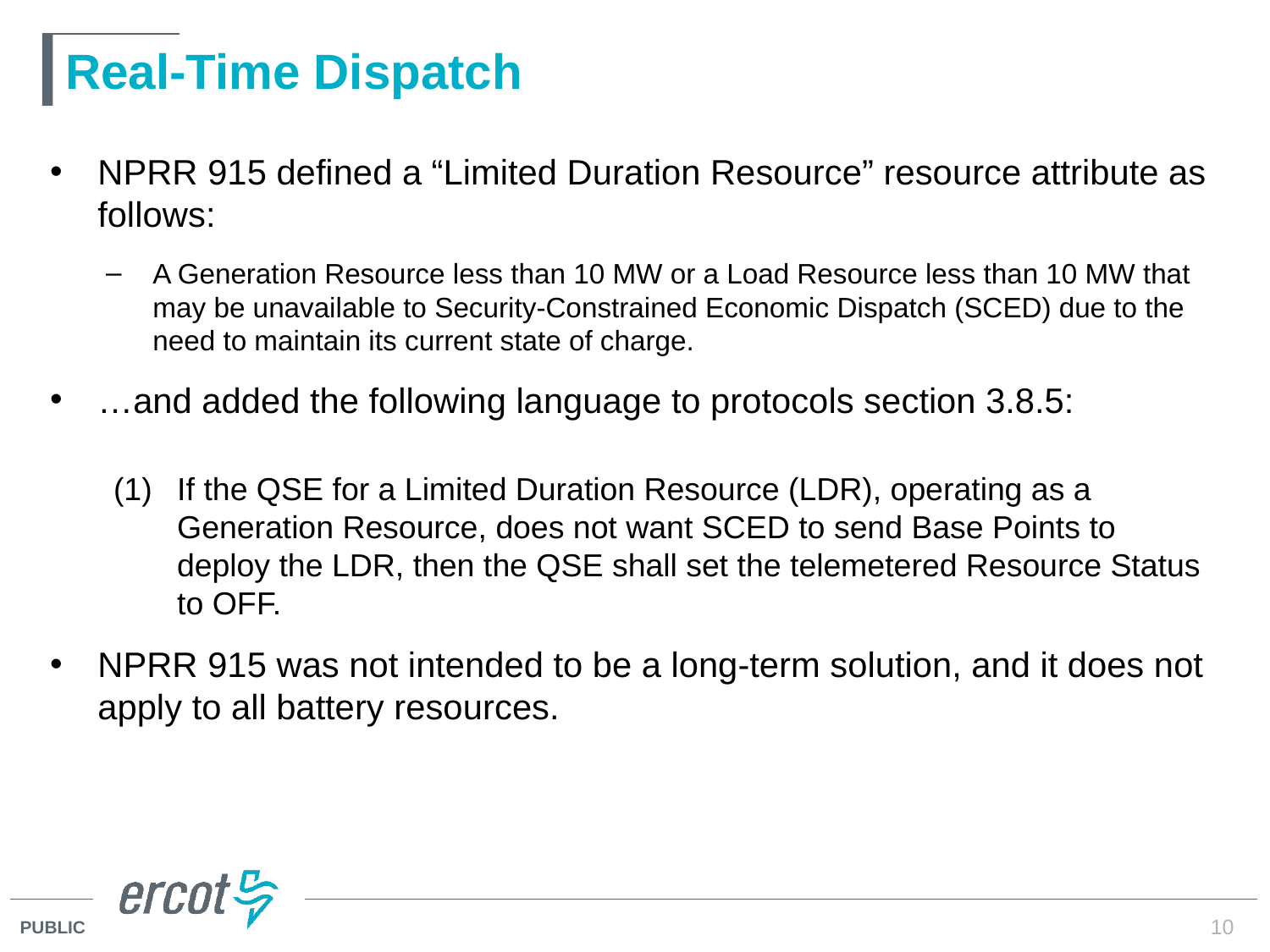

# Real-Time Dispatch
NPRR 915 defined a “Limited Duration Resource” resource attribute as follows:
A Generation Resource less than 10 MW or a Load Resource less than 10 MW that may be unavailable to Security-Constrained Economic Dispatch (SCED) due to the need to maintain its current state of charge.
…and added the following language to protocols section 3.8.5:

If the QSE for a Limited Duration Resource (LDR), operating as a Generation Resource, does not want SCED to send Base Points to deploy the LDR, then the QSE shall set the telemetered Resource Status to OFF.
NPRR 915 was not intended to be a long-term solution, and it does not apply to all battery resources.
10